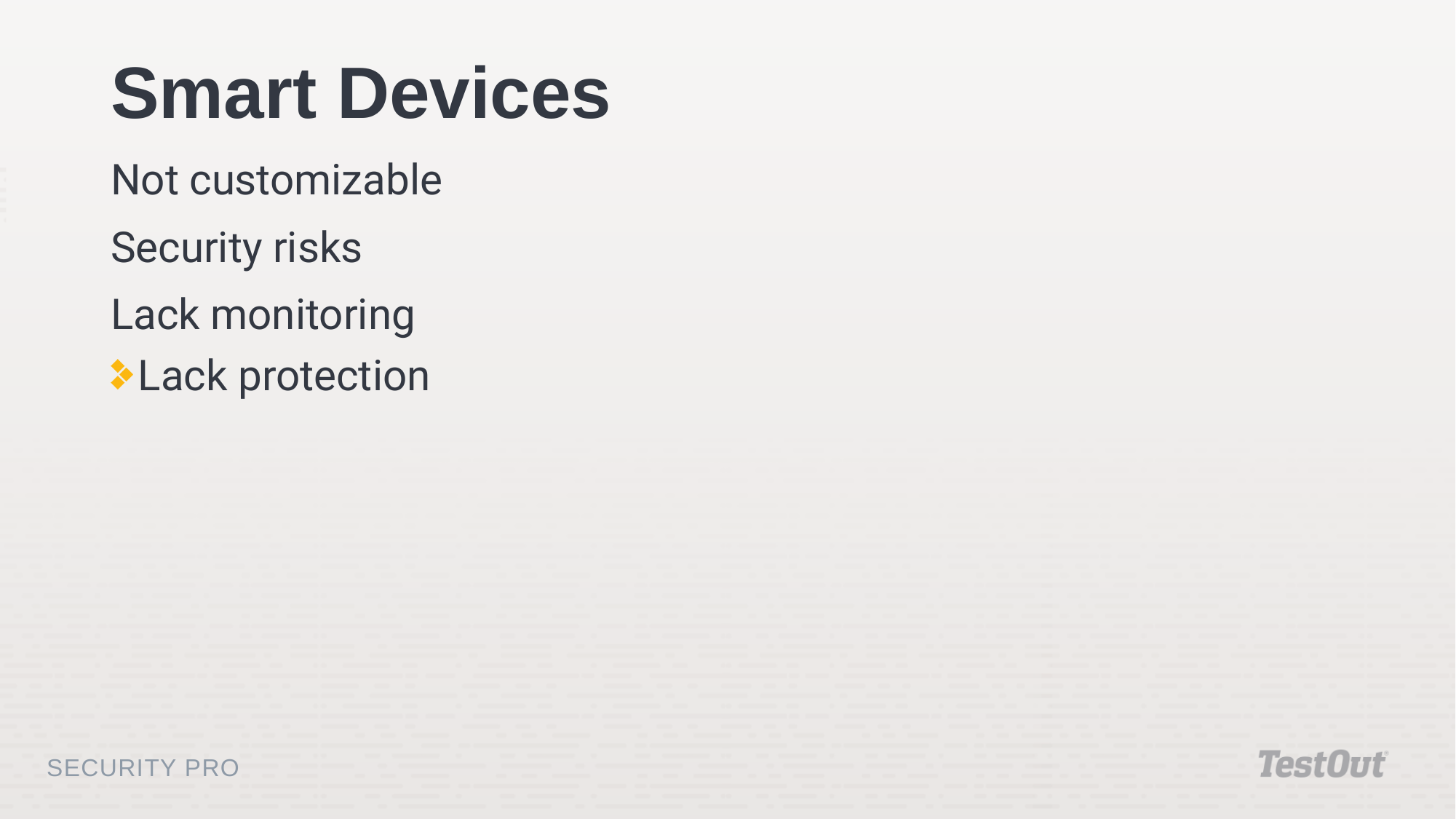

# Smart Devices
Not customizable
Security risks
Lack monitoring
Lack protection
Security Pro